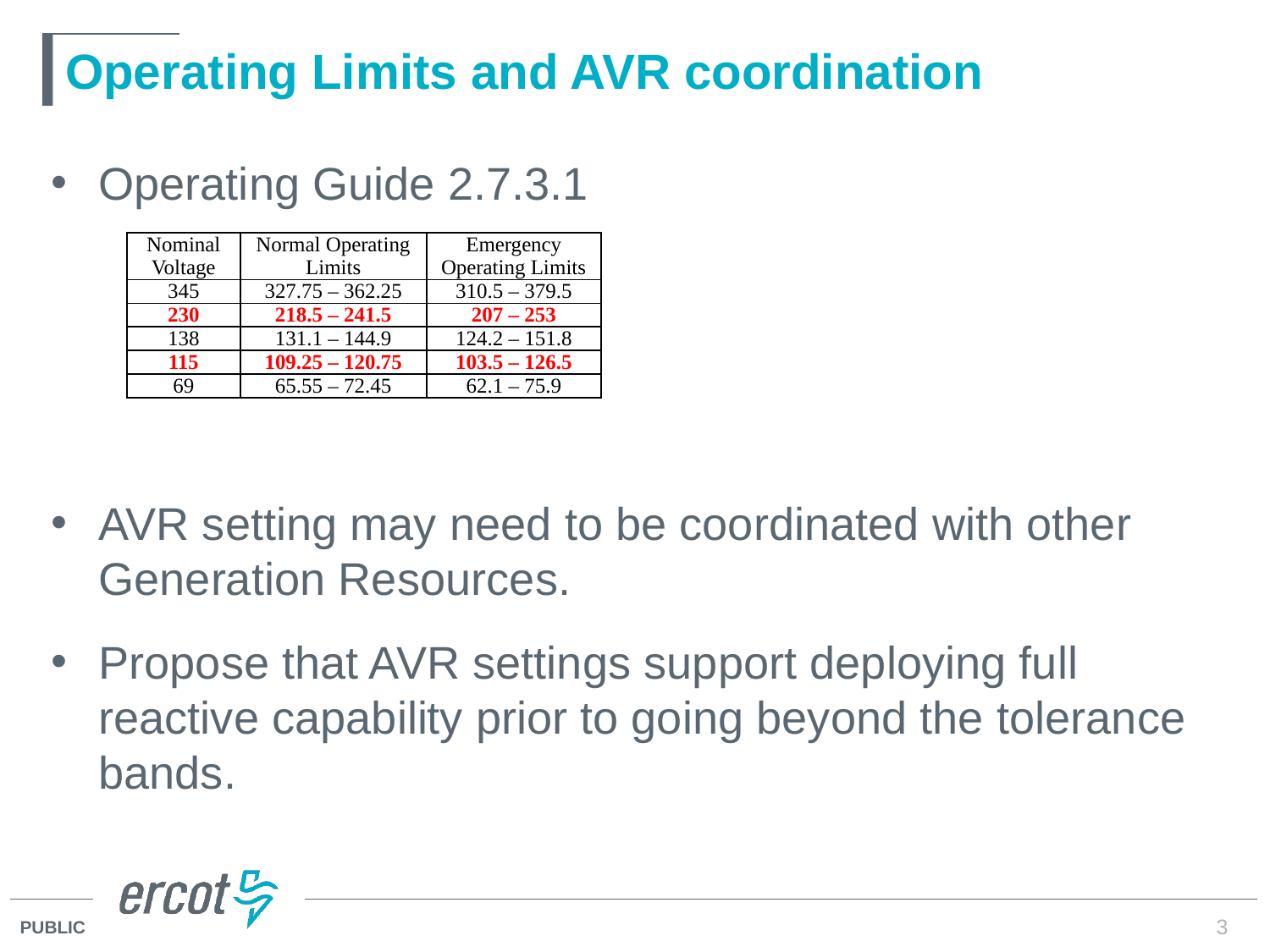

# Operating Limits and AVR coordination
Operating Guide 2.7.3.1

AVR setting may need to be coordinated with other Generation Resources.

Propose that AVR settings support deploying full reactive capability prior to going beyond the tolerance bands.

| Nominal Voltage | Normal Operating Limits | Emergency Operating Limits |
| --- | --- | --- |
| 345 | 327.75 – 362.25 | 310.5 – 379.5 |
| 230 | 218.5 – 241.5 | 207 – 253 |
| 138 | 131.1 – 144.9 | 124.2 – 151.8 |
| 115 | 109.25 – 120.75 | 103.5 – 126.5 |
| 69 | 65.55 – 72.45 | 62.1 – 75.9 |
3